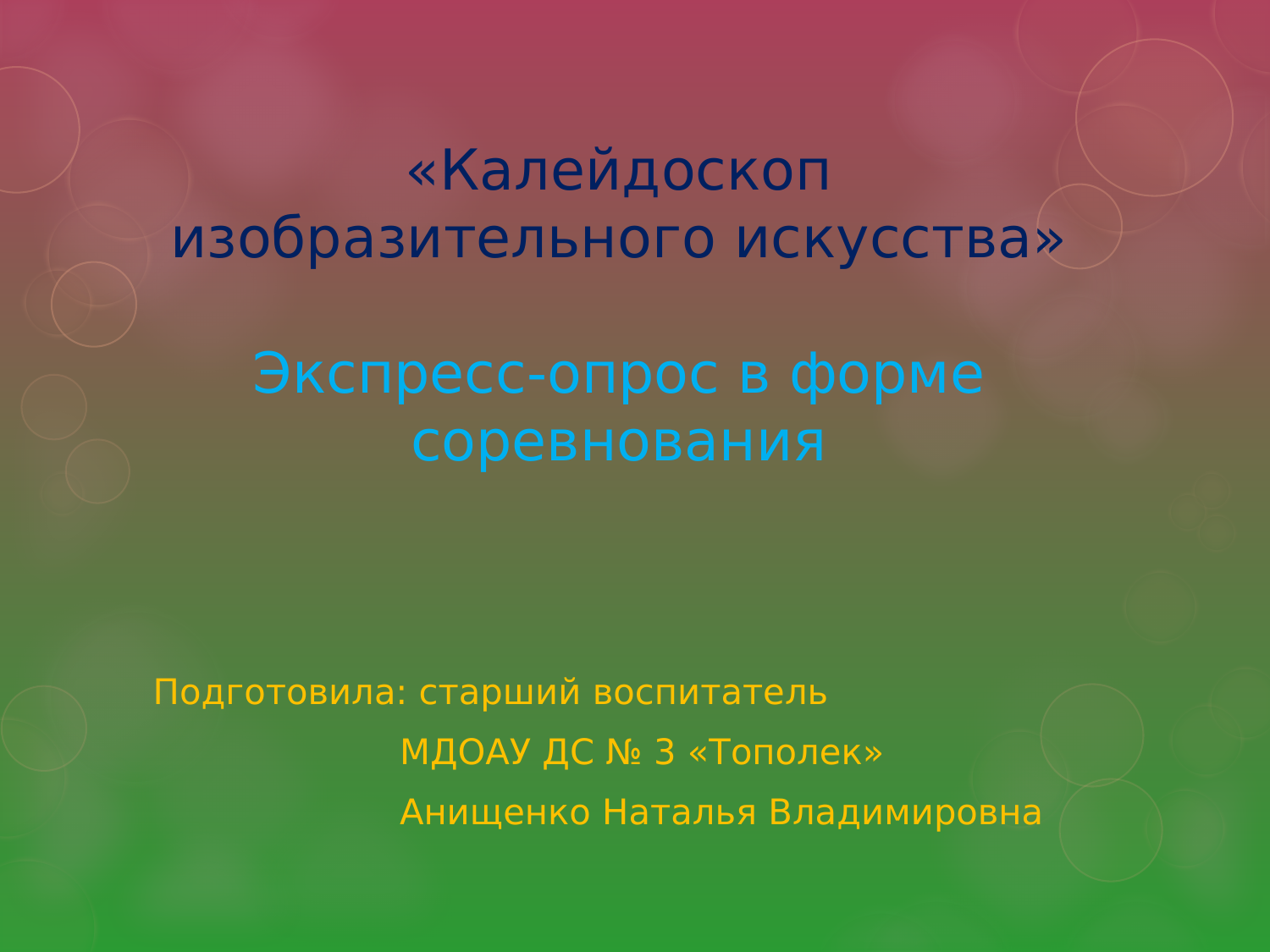

# «Калейдоскоп изобразительного искусства» Экспресс-опрос в форме соревнования
Подготовила: старший воспитатель
                      МДОАУ ДС № 3 «Тополек»
                      Анищенко Наталья Владимировна